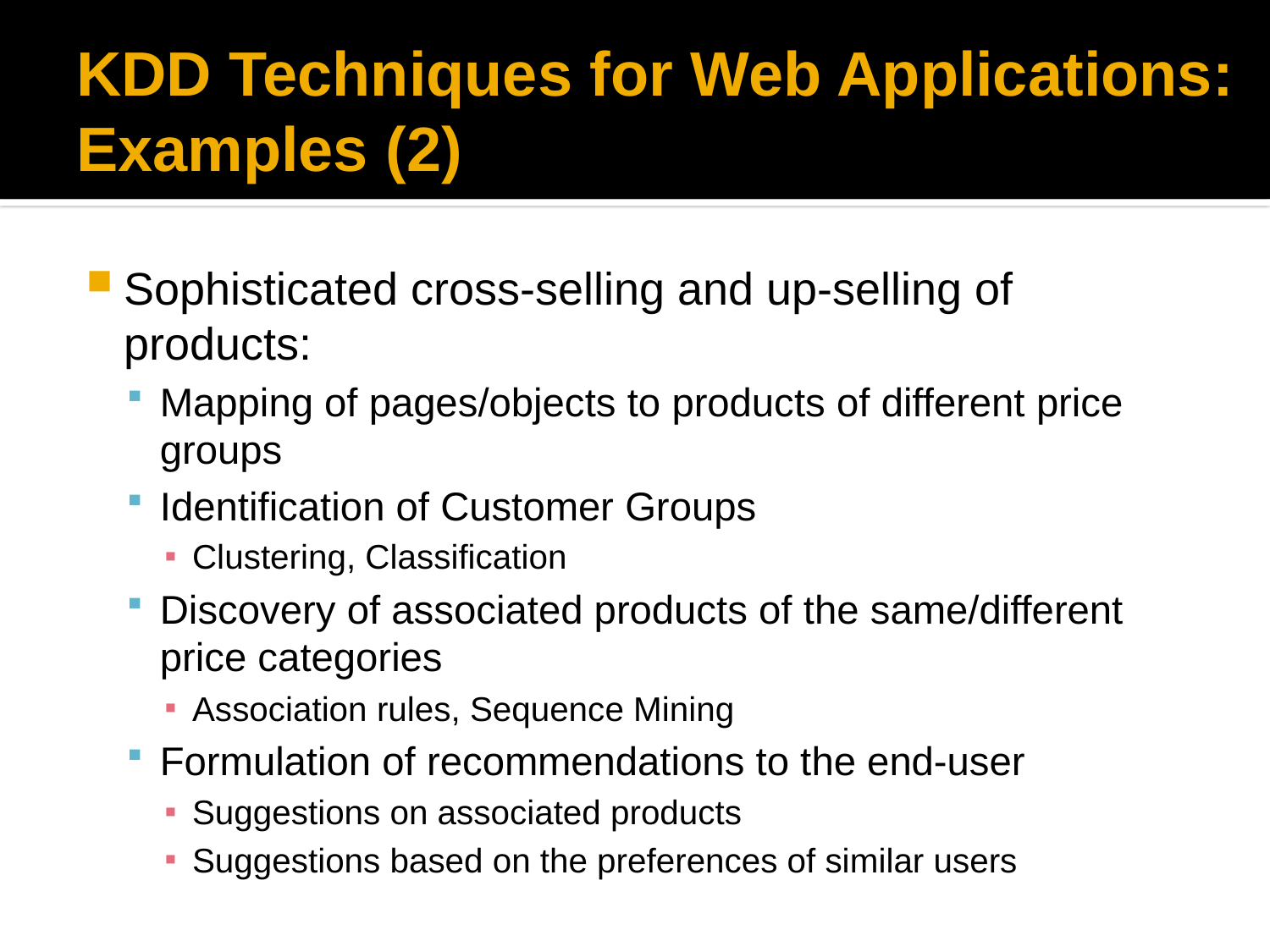

# KDD Techniques for Web Applications: Examples (2)
Sophisticated cross-selling and up-selling of products:
Mapping of pages/objects to products of different price groups
Identification of Customer Groups
Clustering, Classification
Discovery of associated products of the same/different price categories
Association rules, Sequence Mining
Formulation of recommendations to the end-user
Suggestions on associated products
Suggestions based on the preferences of similar users